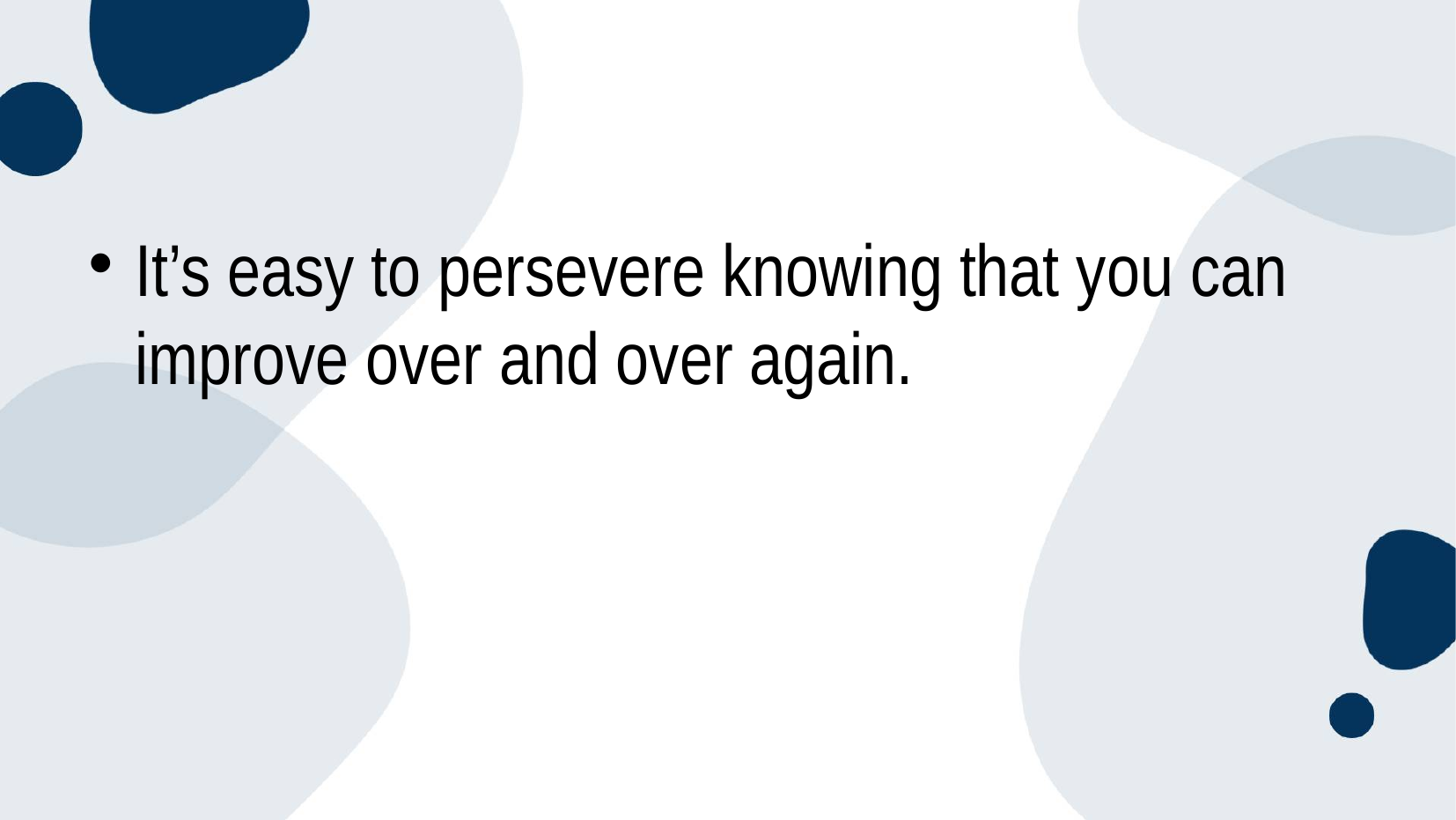

#
It’s easy to persevere knowing that you can improve over and over again.